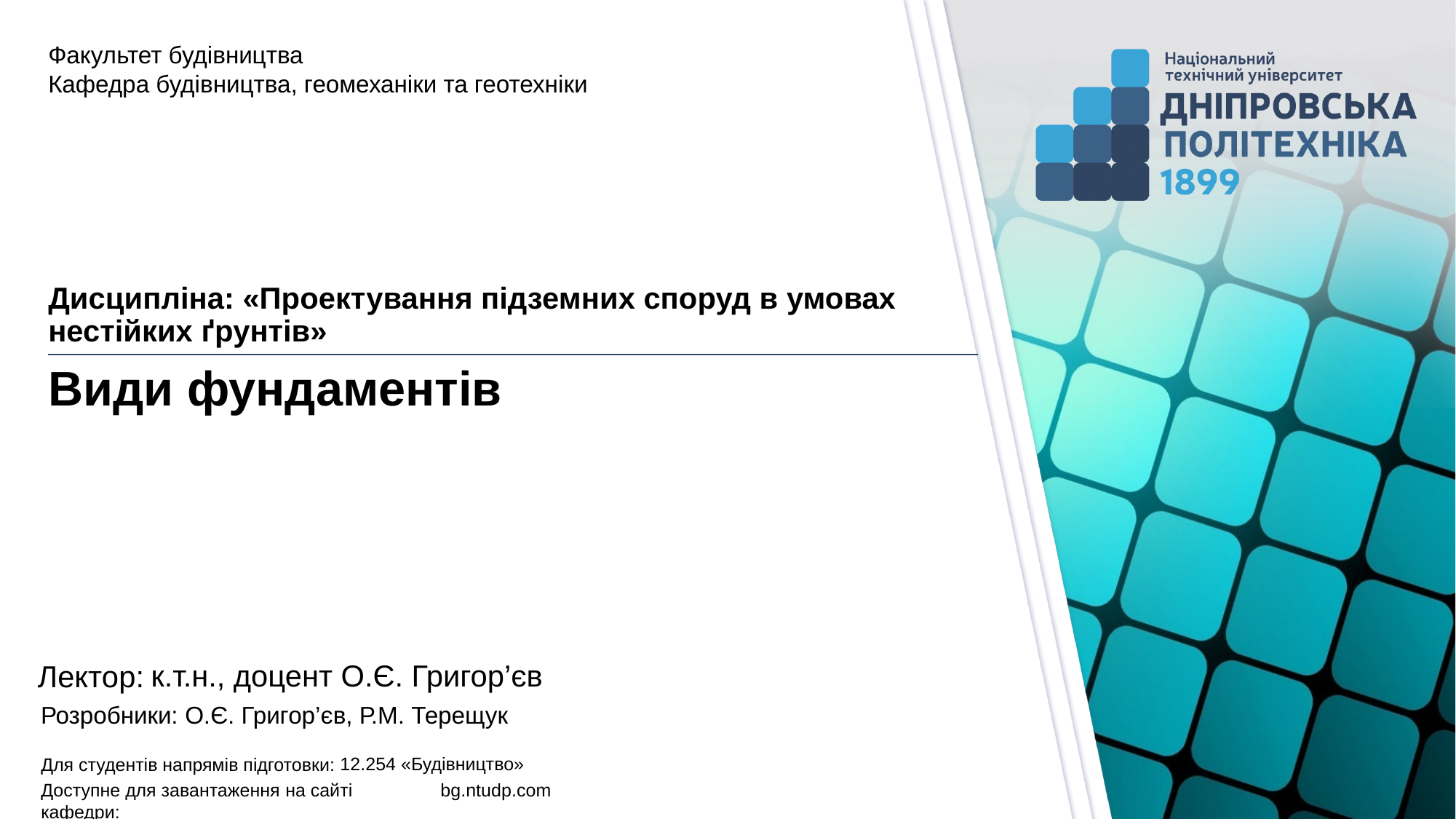

Факультет будівництва
Кафедра будівництва, геомеханіки та геотехніки
Дисципліна: «Проектування підземних споруд в умовах нестійких ґрунтів»
# Види фундаментів
к.т.н., доцент О.Є. Григор’єв
О.Є. Григор’єв, Р.М. Терещук
12.254 «Будівництво»
bg.ntudp.com